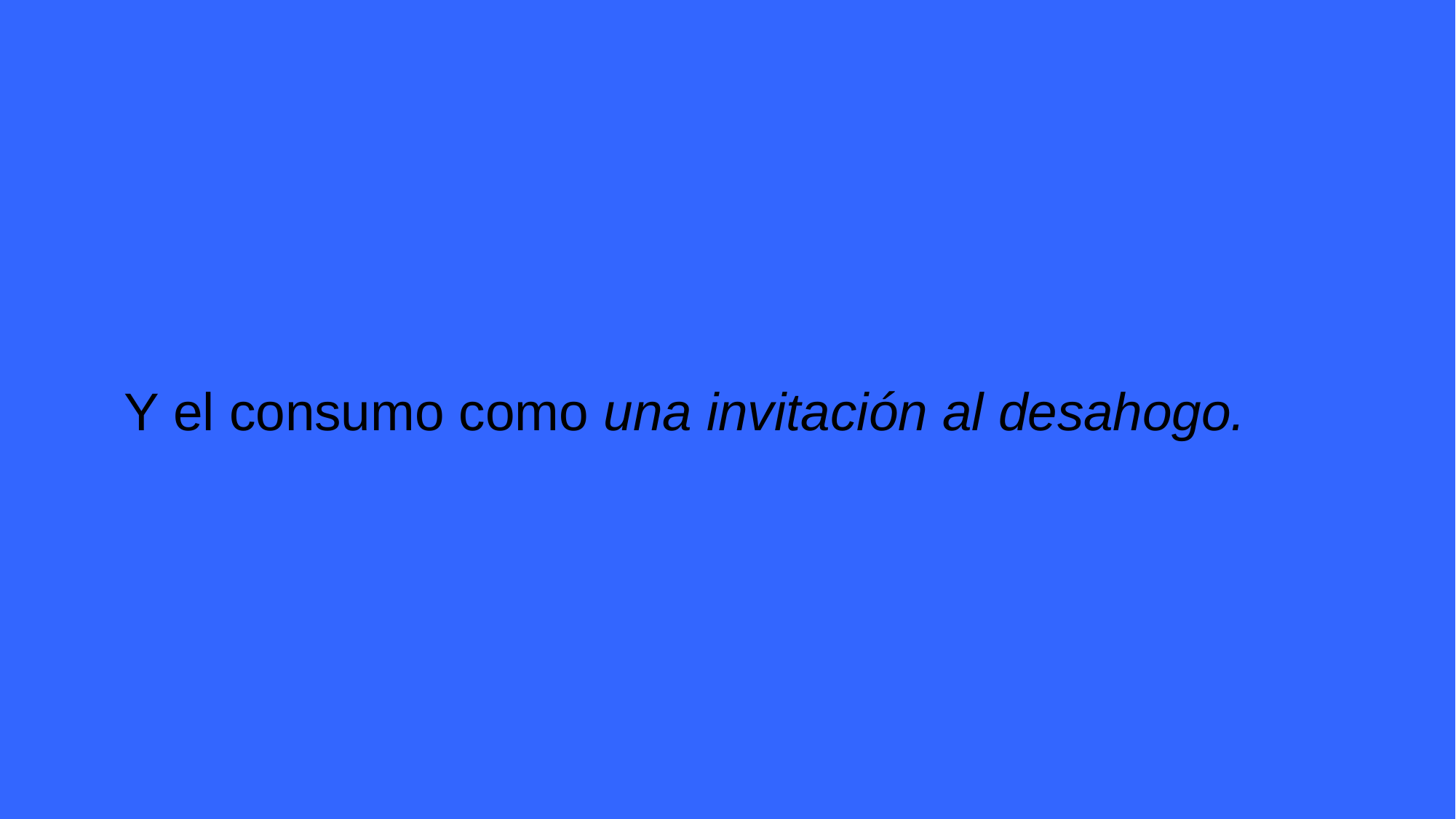

Y el consumo como una invitación al desahogo.